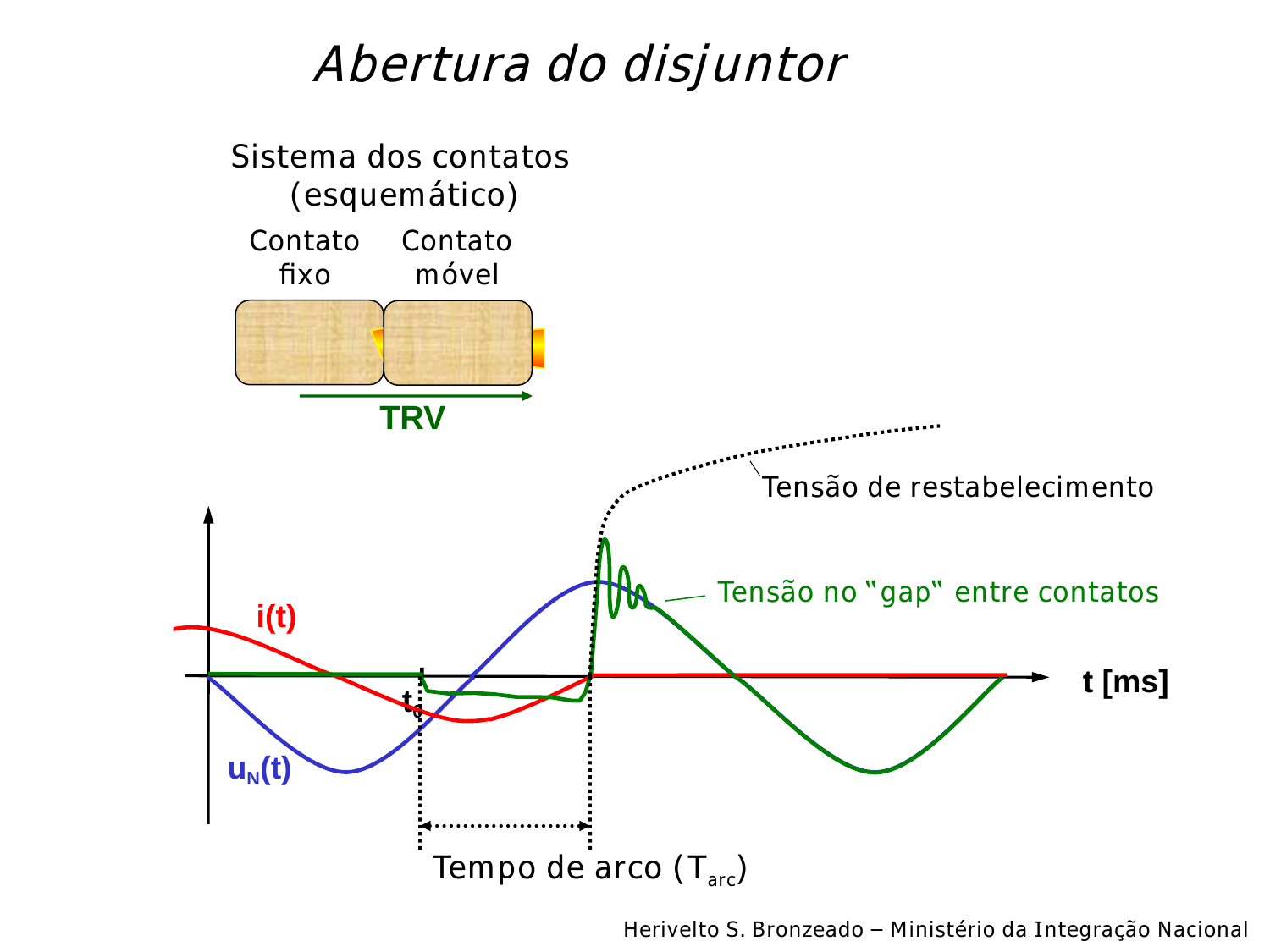

# Abertura do disjuntor
Sistema dos contatos
 (esquemático)
Contato fixo
Contato
móvel

TRV

Tensão de restabelecimento

Tensão no “gap“ entre contatos

i(t)

t [ms]

t0

Tempo de arco (Tarc)

uN(t)